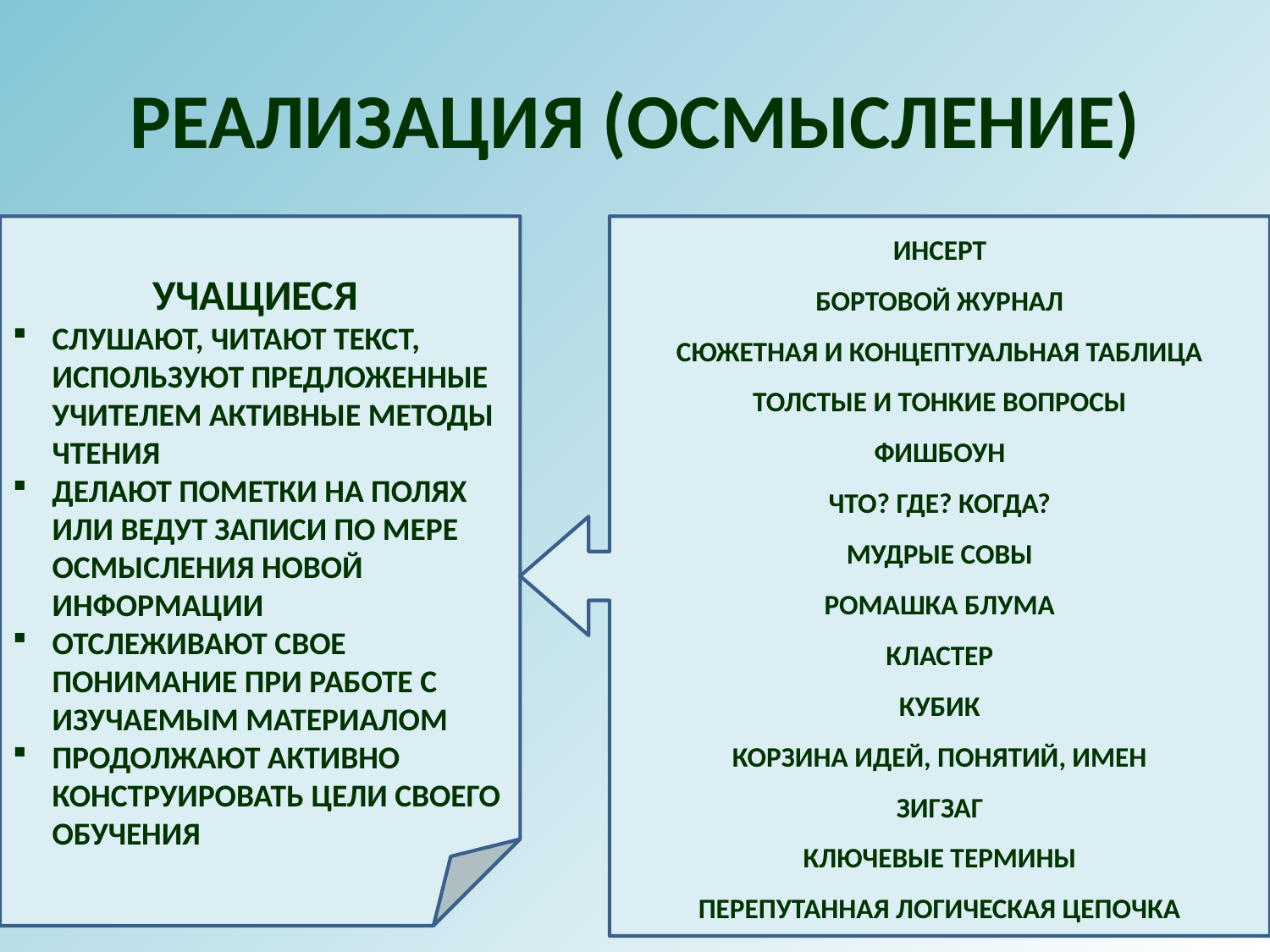

# РЕАЛИЗАЦИЯ (ОСМЫСЛЕНИЕ)

УЧАЩИЕСЯ
СЛУШАЮТ, ЧИТАЮТ ТЕКСТ, ИСПОЛЬЗУЮТ ПРЕДЛОЖЕННЫЕ УЧИТЕЛЕМ АКТИВНЫЕ МЕТОДЫ ЧТЕНИЯ
ДЕЛАЮТ ПОМЕТКИ НА ПОЛЯХ ИЛИ ВЕДУТ ЗАПИСИ ПО МЕРЕ ОСМЫСЛЕНИЯ НОВОЙ ИНФОРМАЦИИ
ОТСЛЕЖИВАЮТ СВОЕ ПОНИМАНИЕ ПРИ РАБОТЕ С ИЗУЧАЕМЫМ МАТЕРИАЛОМ
ПРОДОЛЖАЮТ АКТИВНО КОНСТРУИРОВАТЬ ЦЕЛИ СВОЕГО ОБУЧЕНИЯ

ИНСЕРТ
БОРТОВОЙ ЖУРНАЛ
СЮЖЕТНАЯ И КОНЦЕПТУАЛЬНАЯ ТАБЛИЦА
ТОЛСТЫЕ И ТОНКИЕ ВОПРОСЫ
ФИШБОУН
ЧТО? ГДЕ? КОГДА?
МУДРЫЕ СОВЫ
РОМАШКА БЛУМА
КЛАСТЕР
КУБИК
КОРЗИНА ИДЕЙ, ПОНЯТИЙ, ИМЕН
ЗИГЗАГ
КЛЮЧЕВЫЕ ТЕРМИНЫ
ПЕРЕПУТАННАЯ ЛОГИЧЕСКАЯ ЦЕПОЧКА